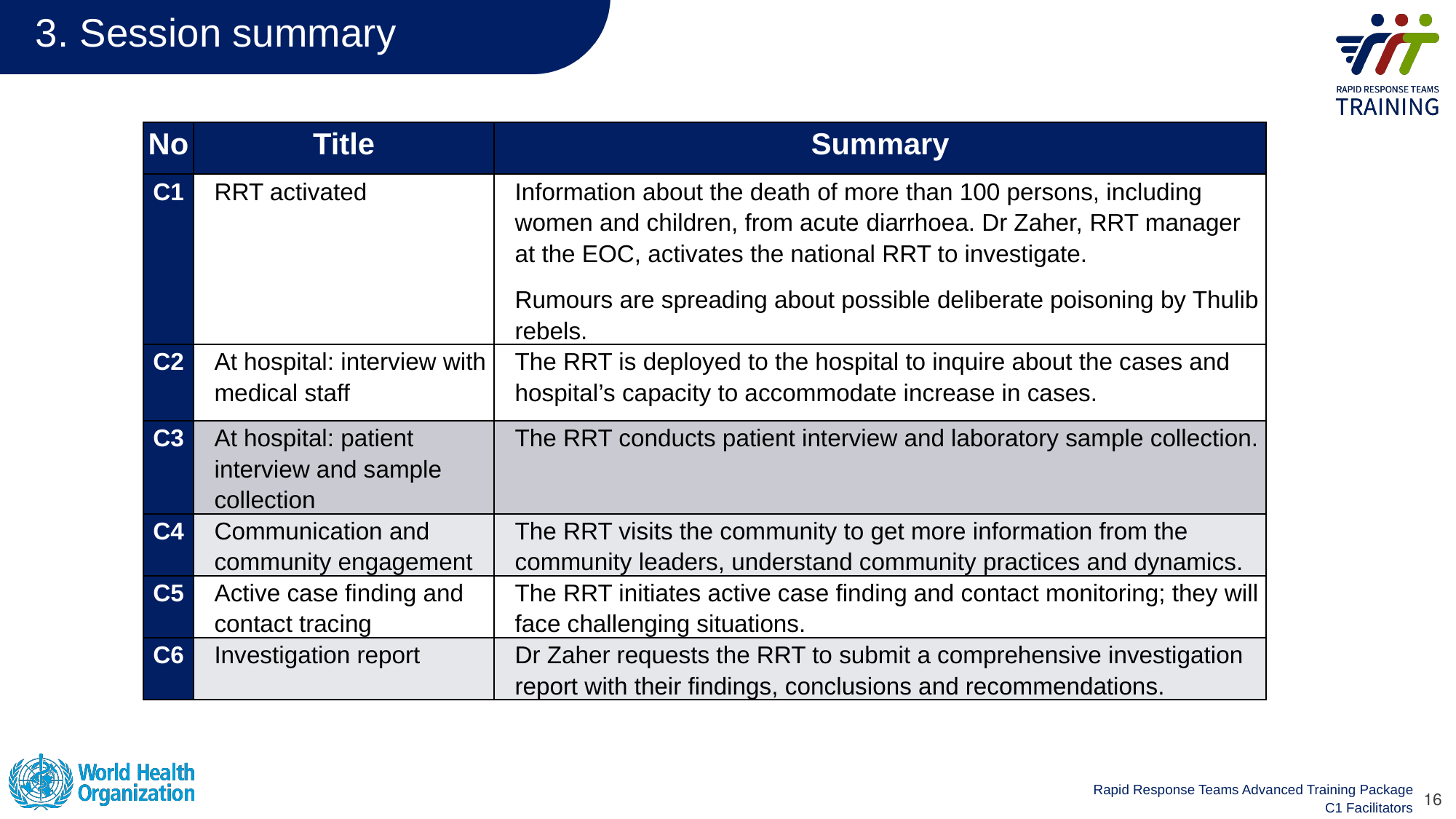

# 3. Session summary
| No | Title | Summary |
| --- | --- | --- |
| C1 | RRT activated | Information about the death of more than 100 persons, including women and children, from acute diarrhoea. Dr Zaher, RRT manager at the EOC, activates the national RRT to investigate. Rumours are spreading about possible deliberate poisoning by Thulib rebels. |
| C2 | At hospital: interview with medical staff | The RRT is deployed to the hospital to inquire about the cases and hospital’s capacity to accommodate increase in cases. |
| C3 | At hospital: patient interview and sample collection | The RRT conducts patient interview and laboratory sample collection. |
| C4 | Communication and community engagement | The RRT visits the community to get more information from the community leaders, understand community practices and dynamics. |
| C5 | Active case finding and contact tracing | The RRT initiates active case finding and contact monitoring; they will face challenging situations. |
| C6 | Investigation report | Dr Zaher requests the RRT to submit a comprehensive investigation report with their findings, conclusions and recommendations. |